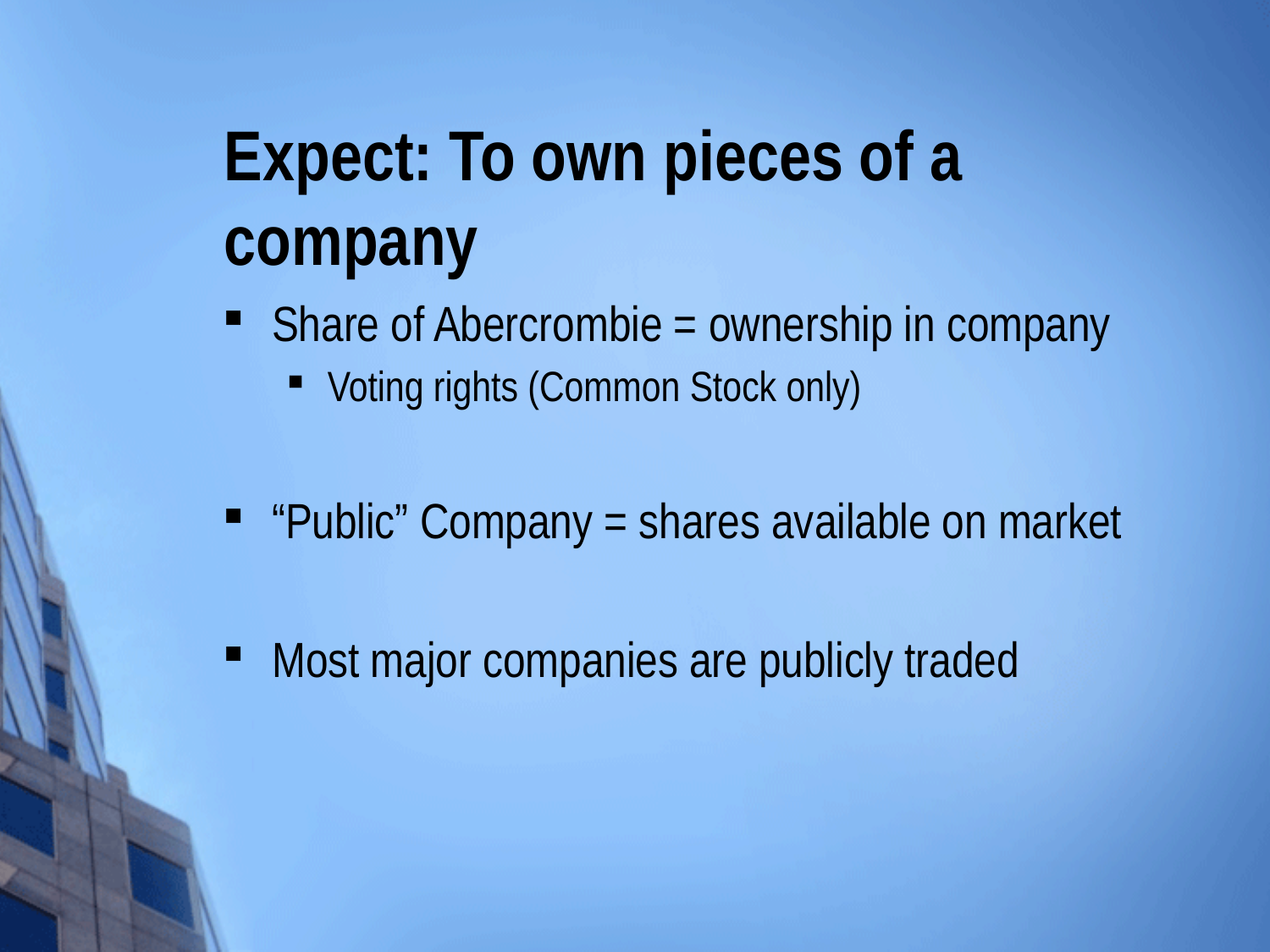

# Expect: To own pieces of a company
Share of Abercrombie = ownership in company
Voting rights (Common Stock only)

“Public” Company = shares available on market

Most major companies are publicly traded